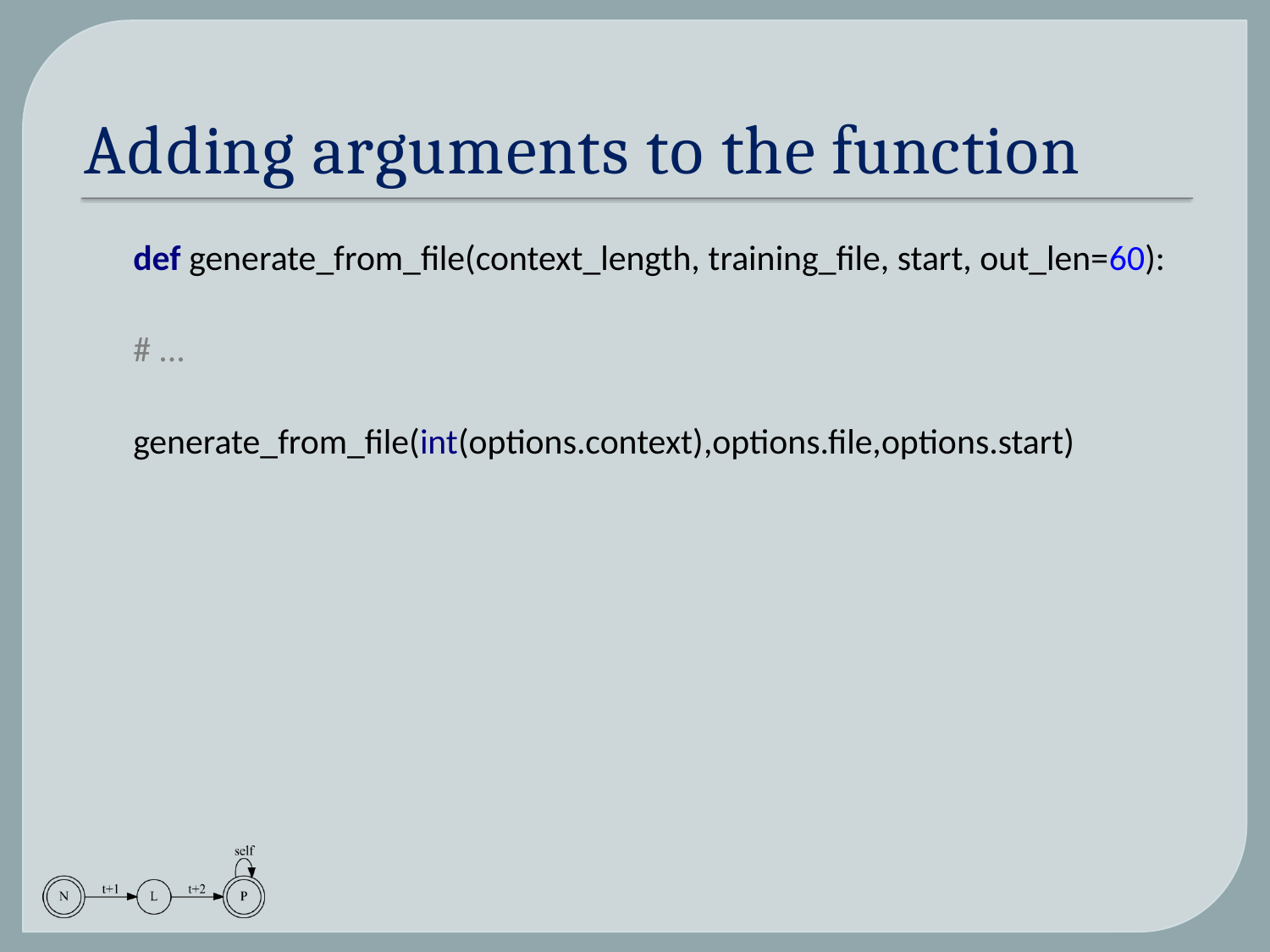

# Adding arguments to the function
def generate_from_file(context_length, training_file, start, out_len=60):
# ...
generate_from_file(int(options.context),options.file,options.start)